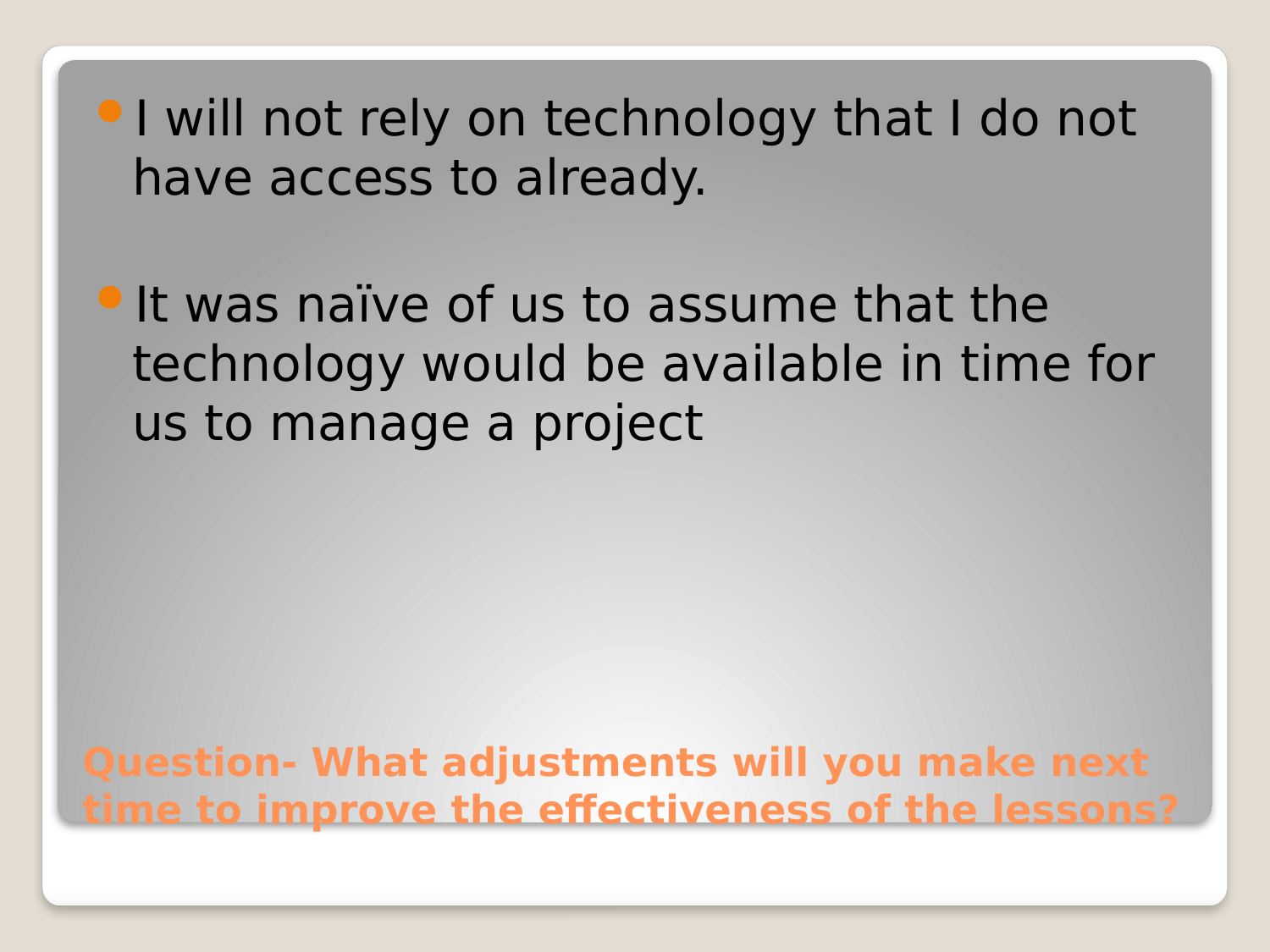

I will not rely on technology that I do not have access to already.

It was naïve of us to assume that the technology would be available in time for us to manage a project
# Question- What adjustments will you make next time to improve the effectiveness of the lessons?